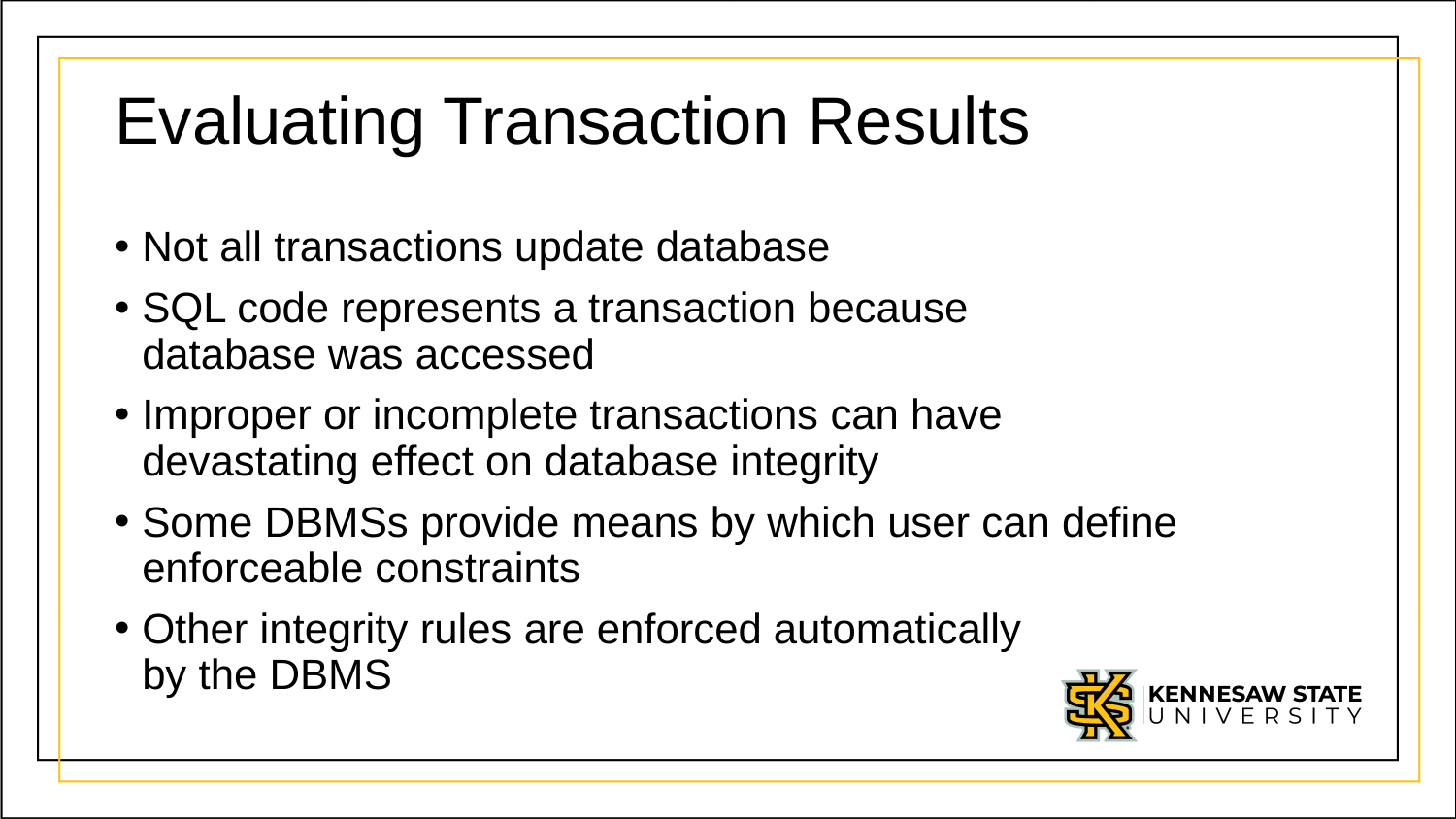

# Evaluating Transaction Results
Not all transactions update database
SQL code represents a transaction because
database was accessed
Improper or incomplete transactions can have
devastating effect on database integrity
Some DBMSs provide means by which user can define
enforceable constraints
Other integrity rules are enforced automatically
by the DBMS